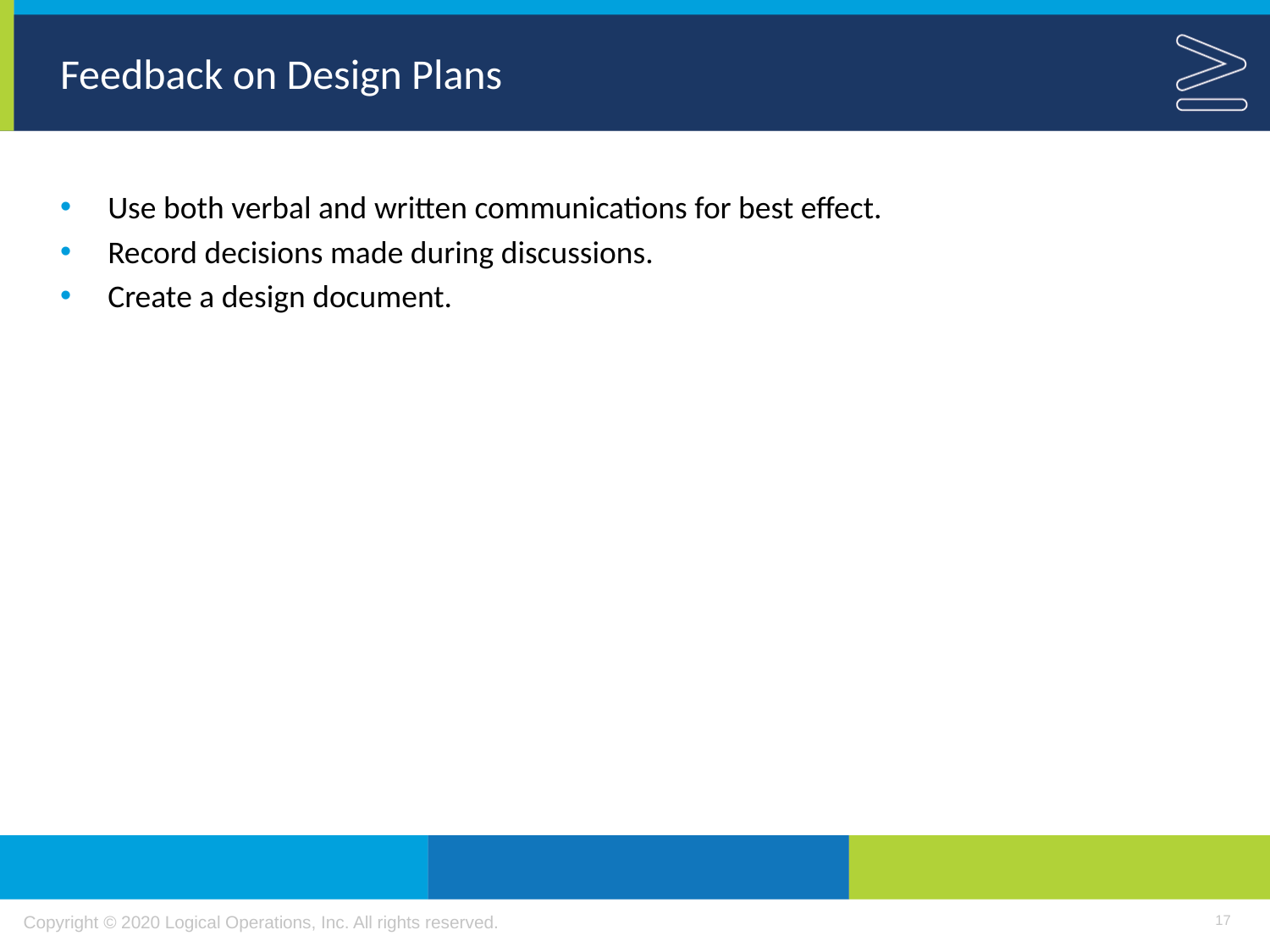

# Feedback on Design Plans
Use both verbal and written communications for best effect.
Record decisions made during discussions.
Create a design document.

17